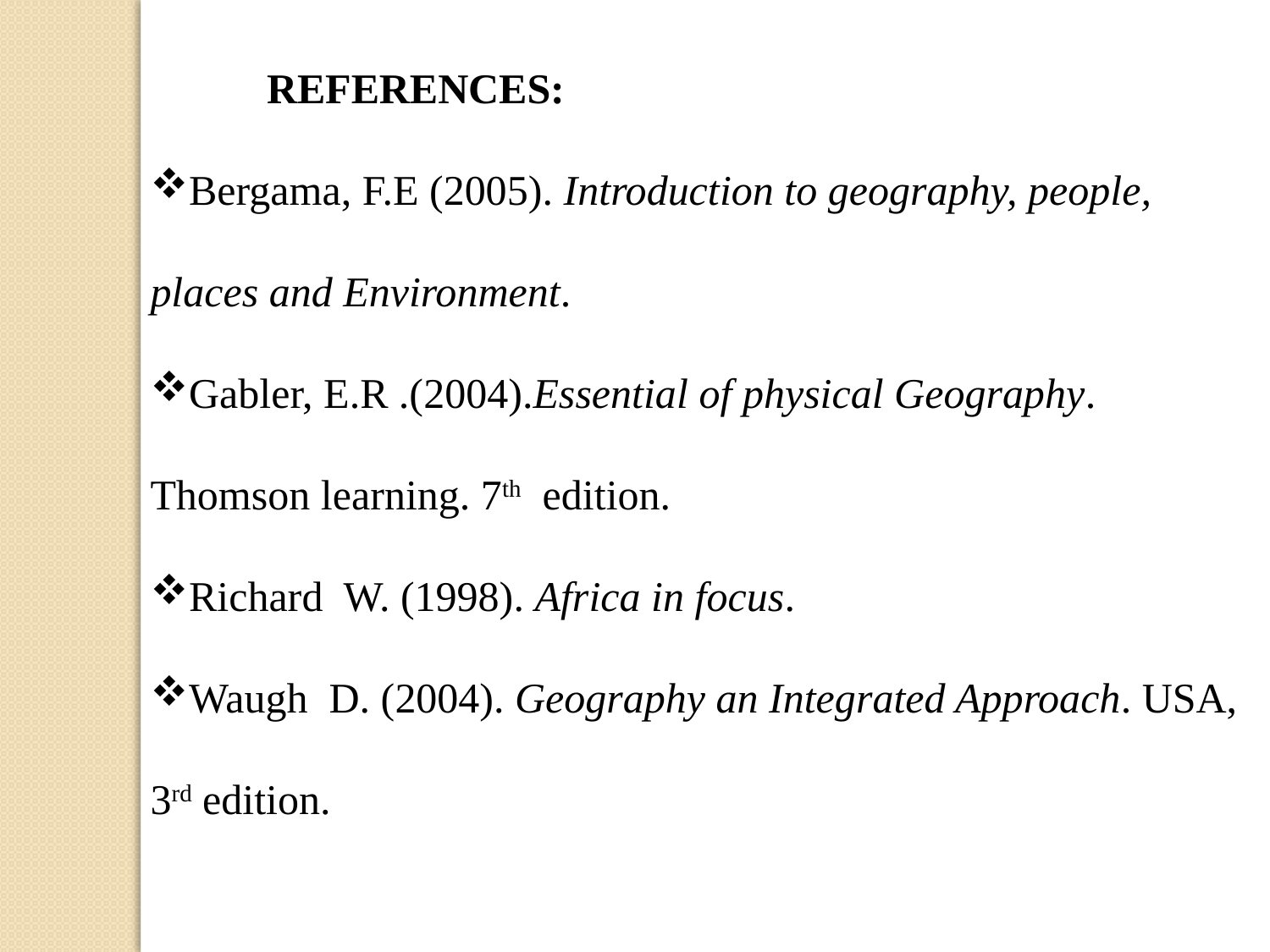

REFERENCES:
Bergama, F.E (2005). Introduction to geography, people, places and Environment.
Gabler, E.R .(2004).Essential of physical Geography. Thomson learning. 7th  edition.
Richard  W. (1998). Africa in focus.
Waugh  D. (2004). Geography an Integrated Approach. USA, 3rd edition.